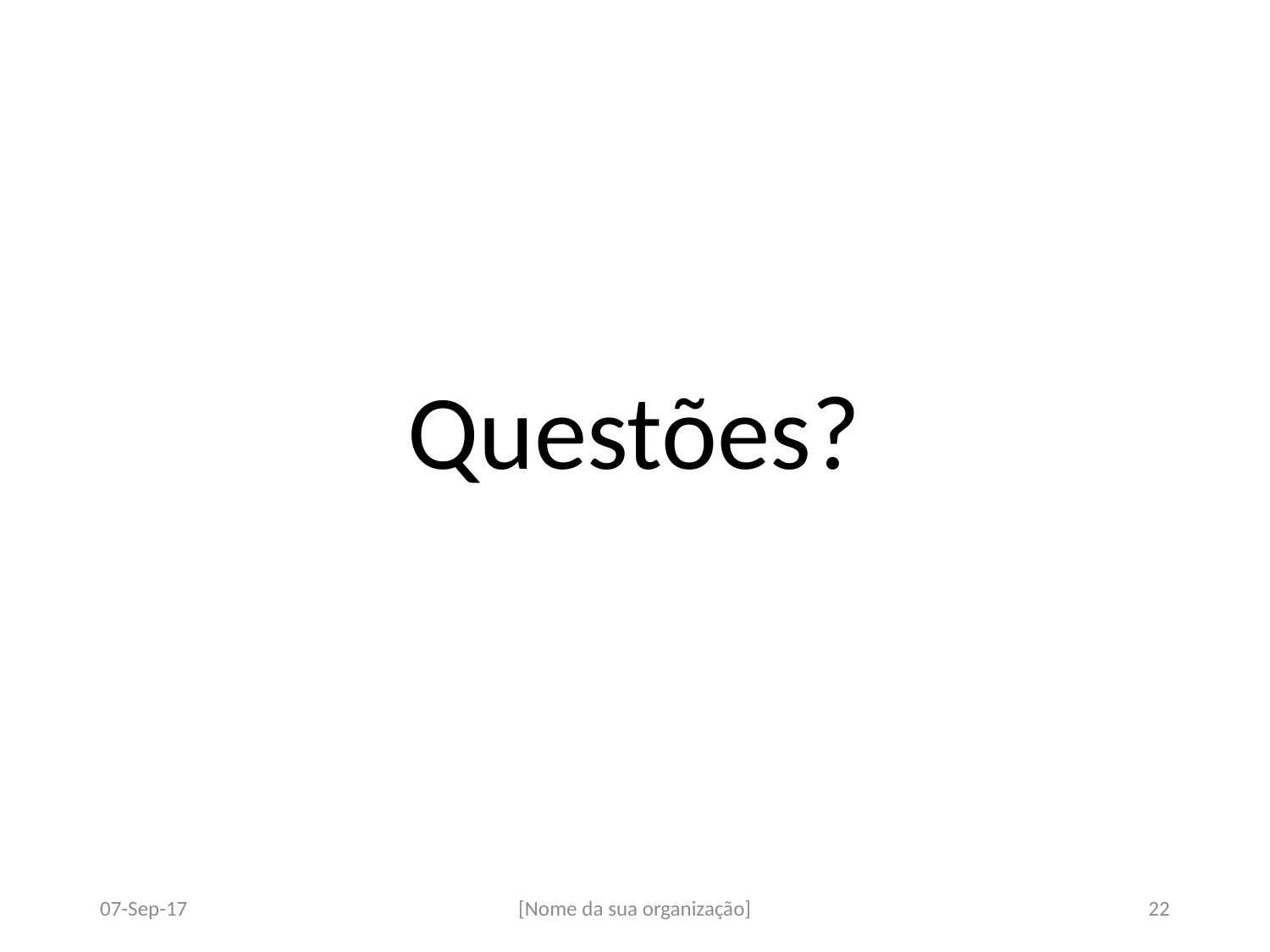

# Questões?

07-Sep-17
[Nome da sua organização]
22